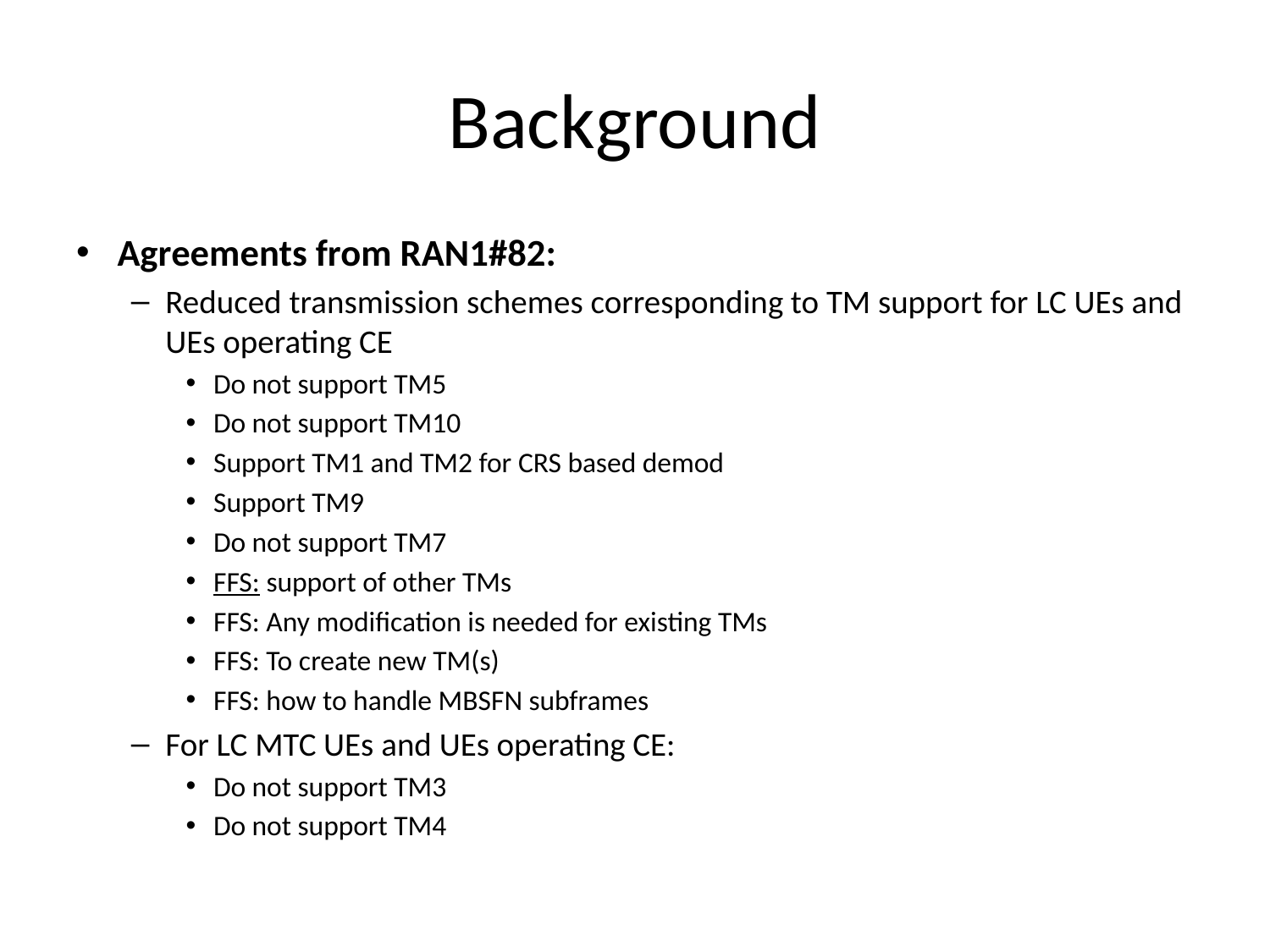

# Background
Agreements from RAN1#82:
Reduced transmission schemes corresponding to TM support for LC UEs and UEs operating CE
Do not support TM5
Do not support TM10
Support TM1 and TM2 for CRS based demod
Support TM9
Do not support TM7
FFS: support of other TMs
FFS: Any modification is needed for existing TMs
FFS: To create new TM(s)
FFS: how to handle MBSFN subframes
For LC MTC UEs and UEs operating CE:
Do not support TM3
Do not support TM4